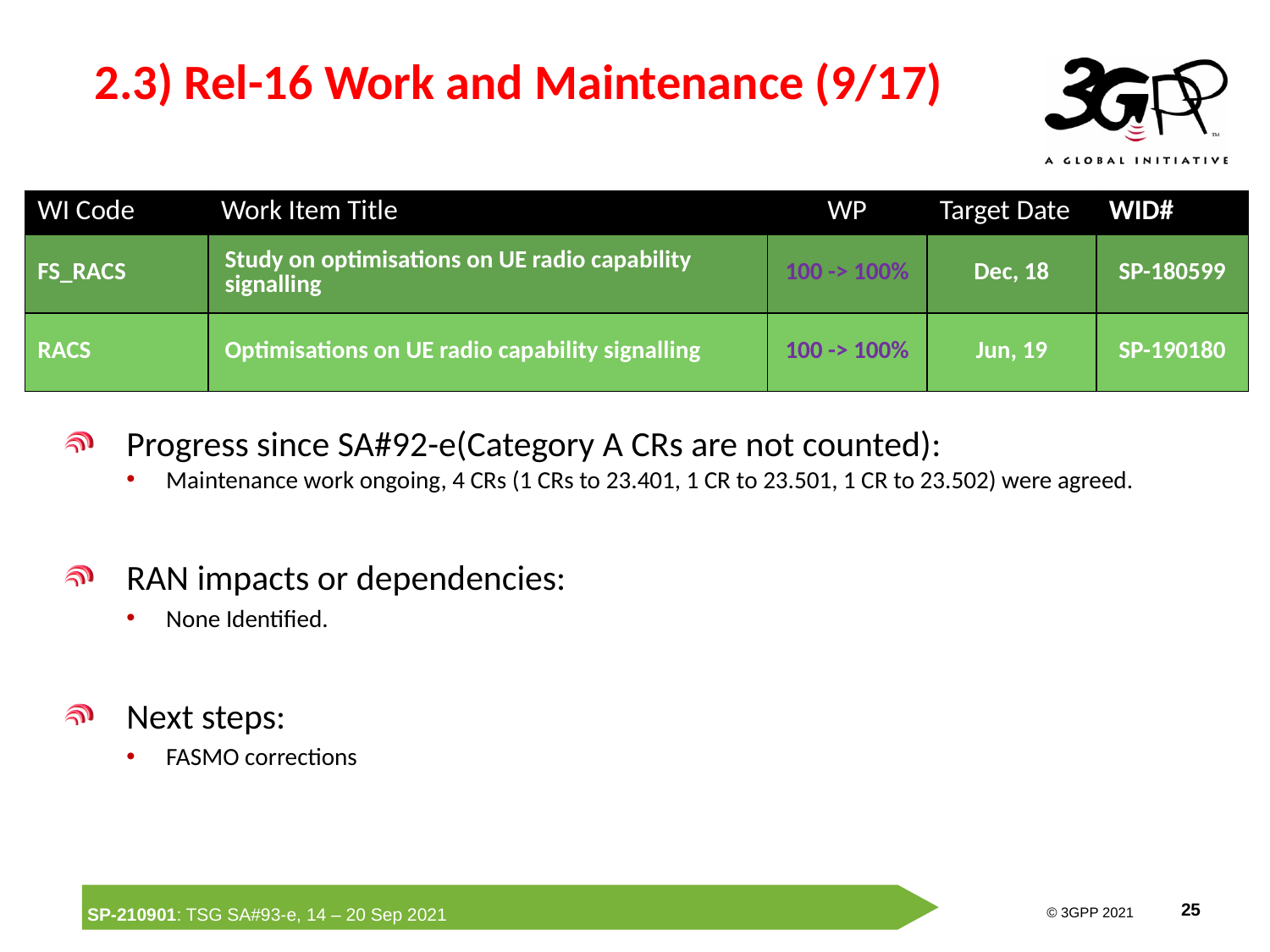

# 2.3) Rel-16 Work and Maintenance (9/17)
| WI Code | Work Item Title | WP | Target Date | WID# |
| --- | --- | --- | --- | --- |
| FS\_RACS | Study on optimisations on UE radio capability signalling | 100 -> 100% | Dec, 18 | SP-180599 |
| RACS | Optimisations on UE radio capability signalling | 100 -> 100% | Jun, 19 | SP-190180 |
Progress since SA#92-e(Category A CRs are not counted):
Maintenance work ongoing, 4 CRs (1 CRs to 23.401, 1 CR to 23.501, 1 CR to 23.502) were agreed.

RAN impacts or dependencies:
None Identified.

Next steps:
FASMO corrections